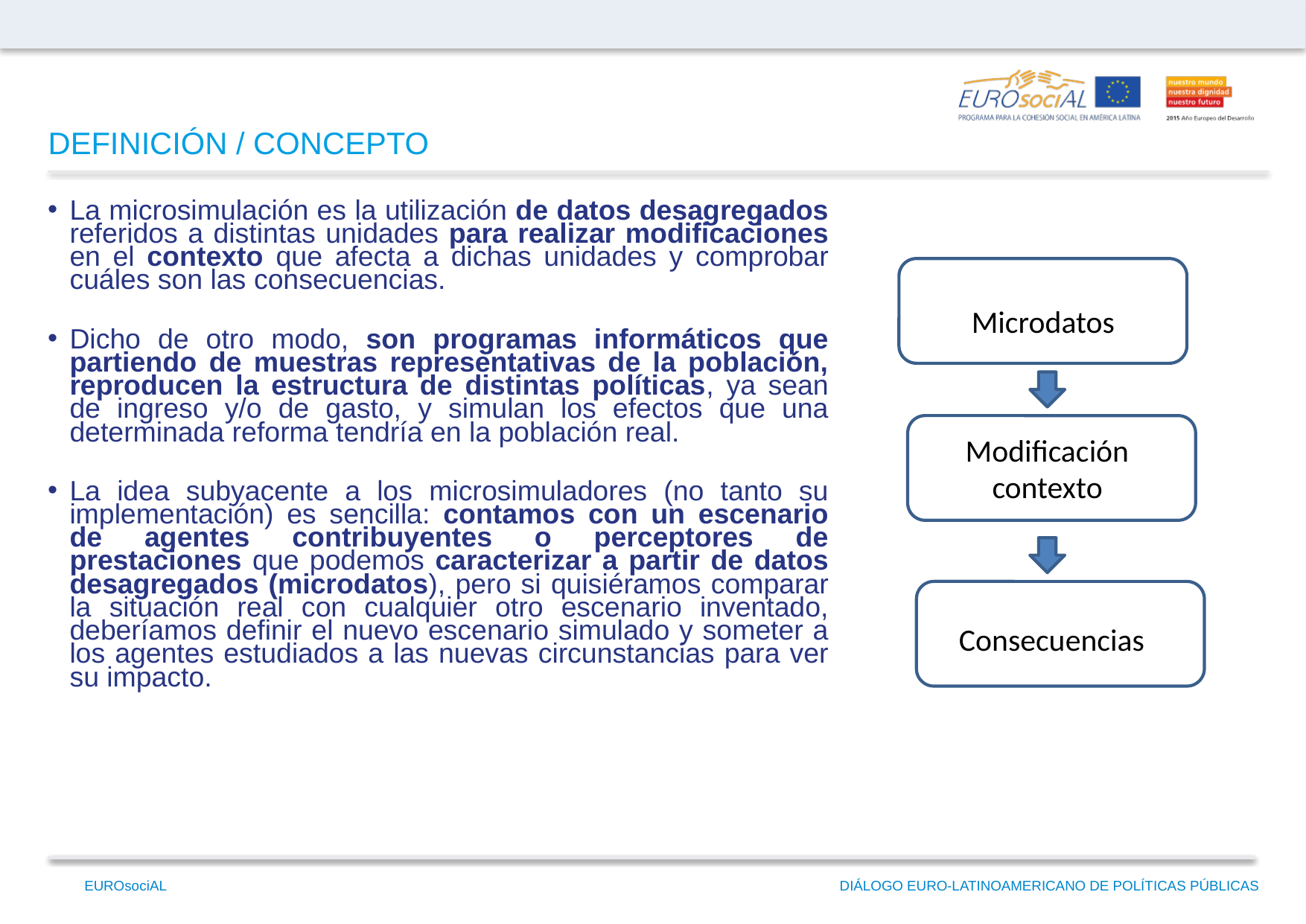

DEFINICIÓN / CONCEPTO
La microsimulación es la utilización de datos desagregados referidos a distintas unidades para realizar modificaciones en el contexto que afecta a dichas unidades y comprobar cuáles son las consecuencias.

Dicho de otro modo, son programas informáticos que partiendo de muestras representativas de la población, reproducen la estructura de distintas políticas, ya sean de ingreso y/o de gasto, y simulan los efectos que una determinada reforma tendría en la población real.

La idea subyacente a los microsimuladores (no tanto su implementación) es sencilla: contamos con un escenario de agentes contribuyentes o perceptores de prestaciones que podemos caracterizar a partir de datos desagregados (microdatos), pero si quisiéramos comparar la situación real con cualquier otro escenario inventado, deberíamos definir el nuevo escenario simulado y someter a los agentes estudiados a las nuevas circunstancias para ver su impacto.

Microdatos

Modificación contexto

Consecuencias